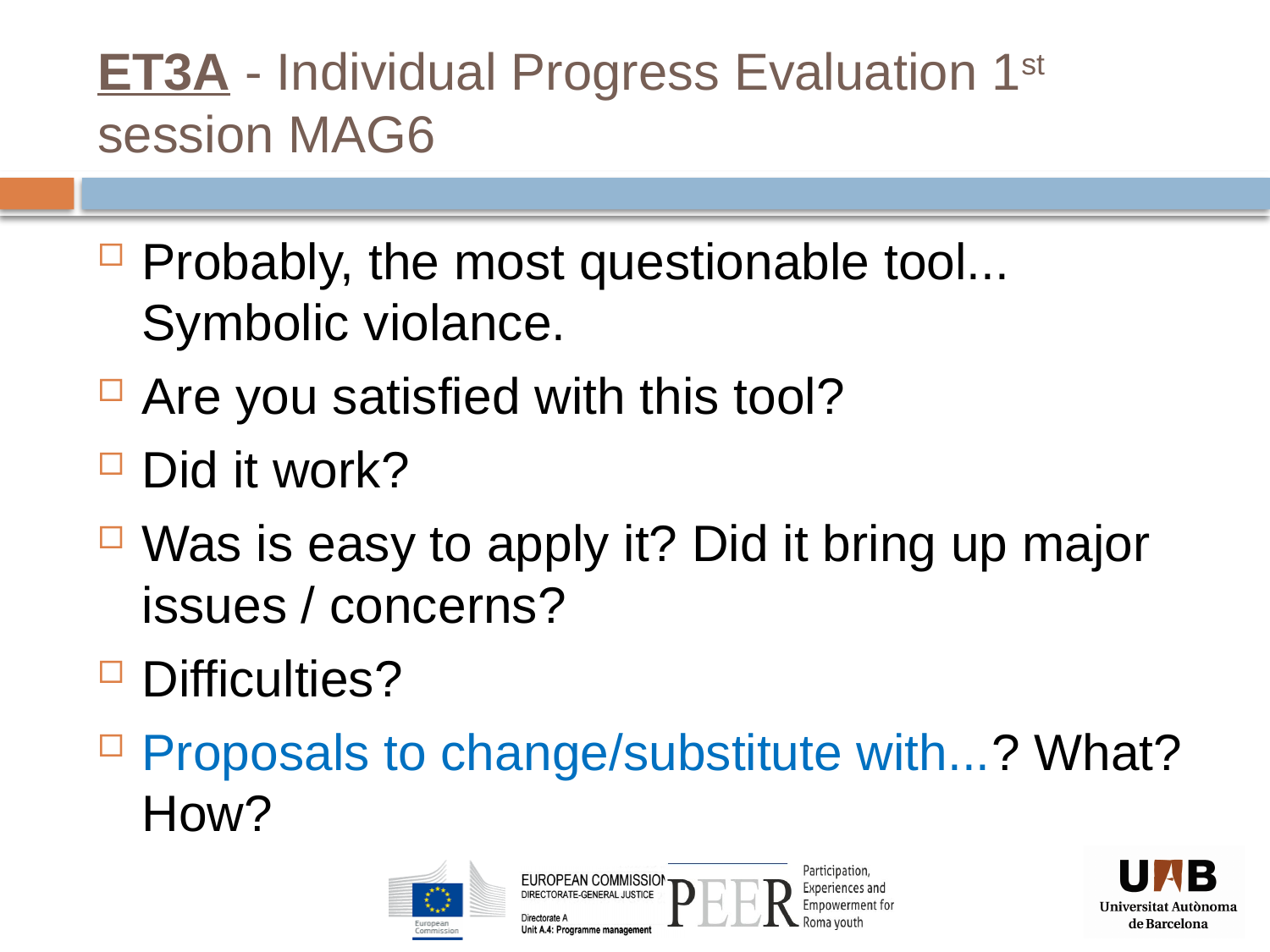

# ET3A - Individual Progress Evaluation 1st session MAG6
Probably, the most questionable tool... Symbolic violance.
Are you satisfied with this tool?
Did it work?
Was is easy to apply it? Did it bring up major issues / concerns?
Difficulties?
Proposals to change/substitute with...? What? How?